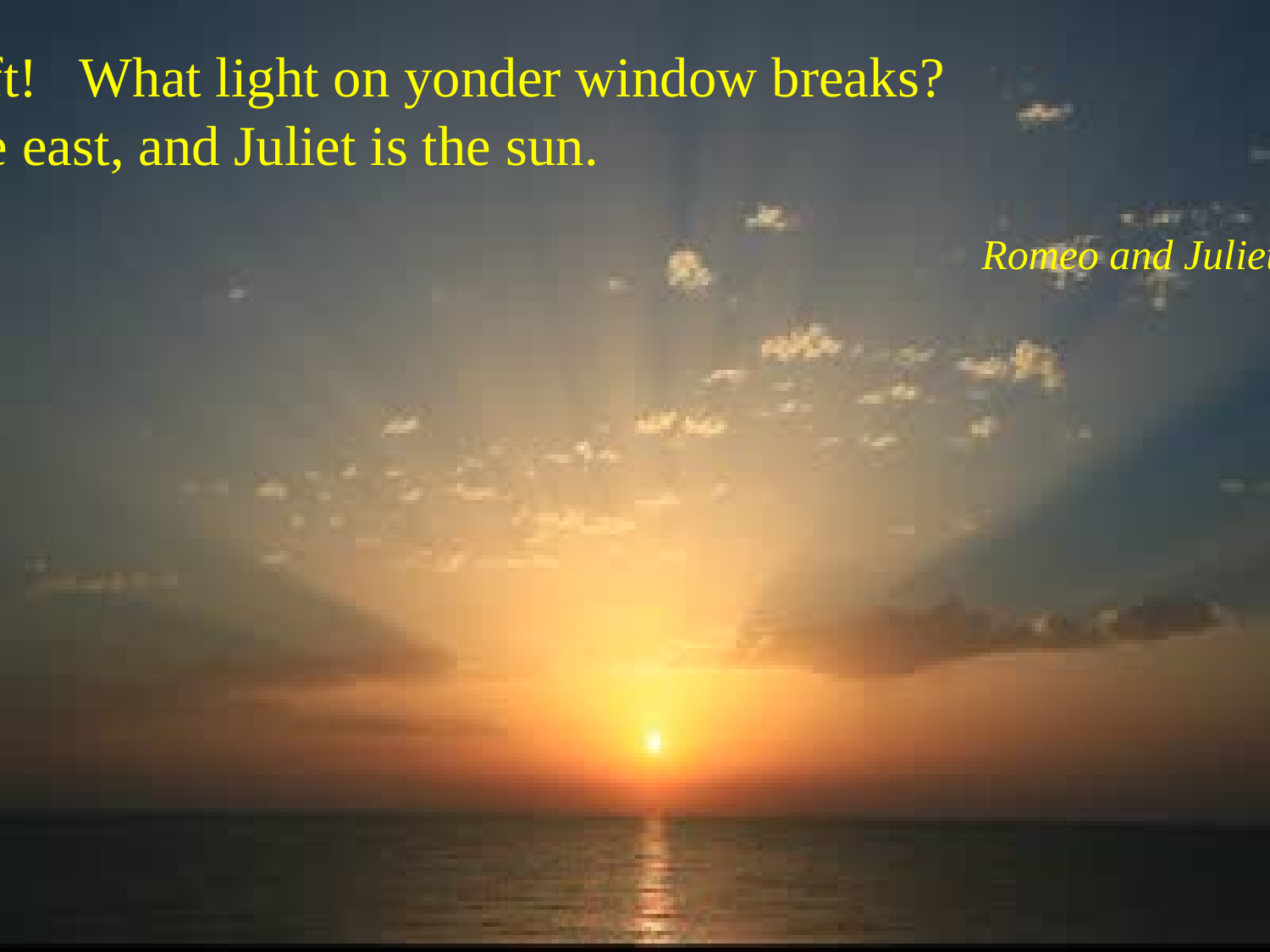

But soft!   What light on yonder window breaks?
It is the east, and Juliet is the sun.

									Romeo and Juliet   II.ii.2-3